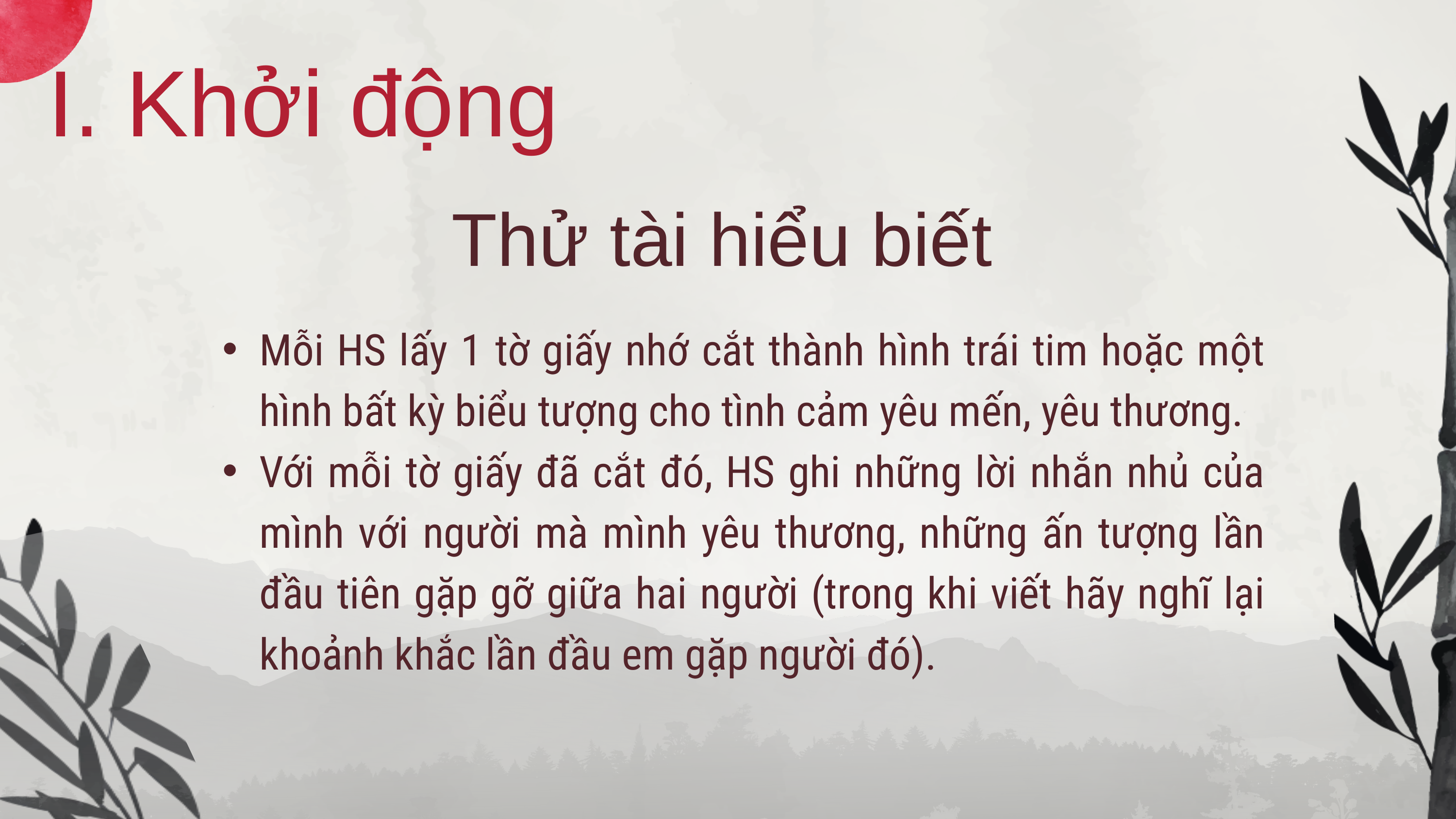

I. Khởi động
Thử tài hiểu biết
Mỗi HS lấy 1 tờ giấy nhớ cắt thành hình trái tim hoặc một hình bất kỳ biểu tượng cho tình cảm yêu mến, yêu thương.
Với mỗi tờ giấy đã cắt đó, HS ghi những lời nhắn nhủ của mình với người mà mình yêu thương, những ấn tượng lần đầu tiên gặp gỡ giữa hai người (trong khi viết hãy nghĩ lại khoảnh khắc lần đầu em gặp người đó).